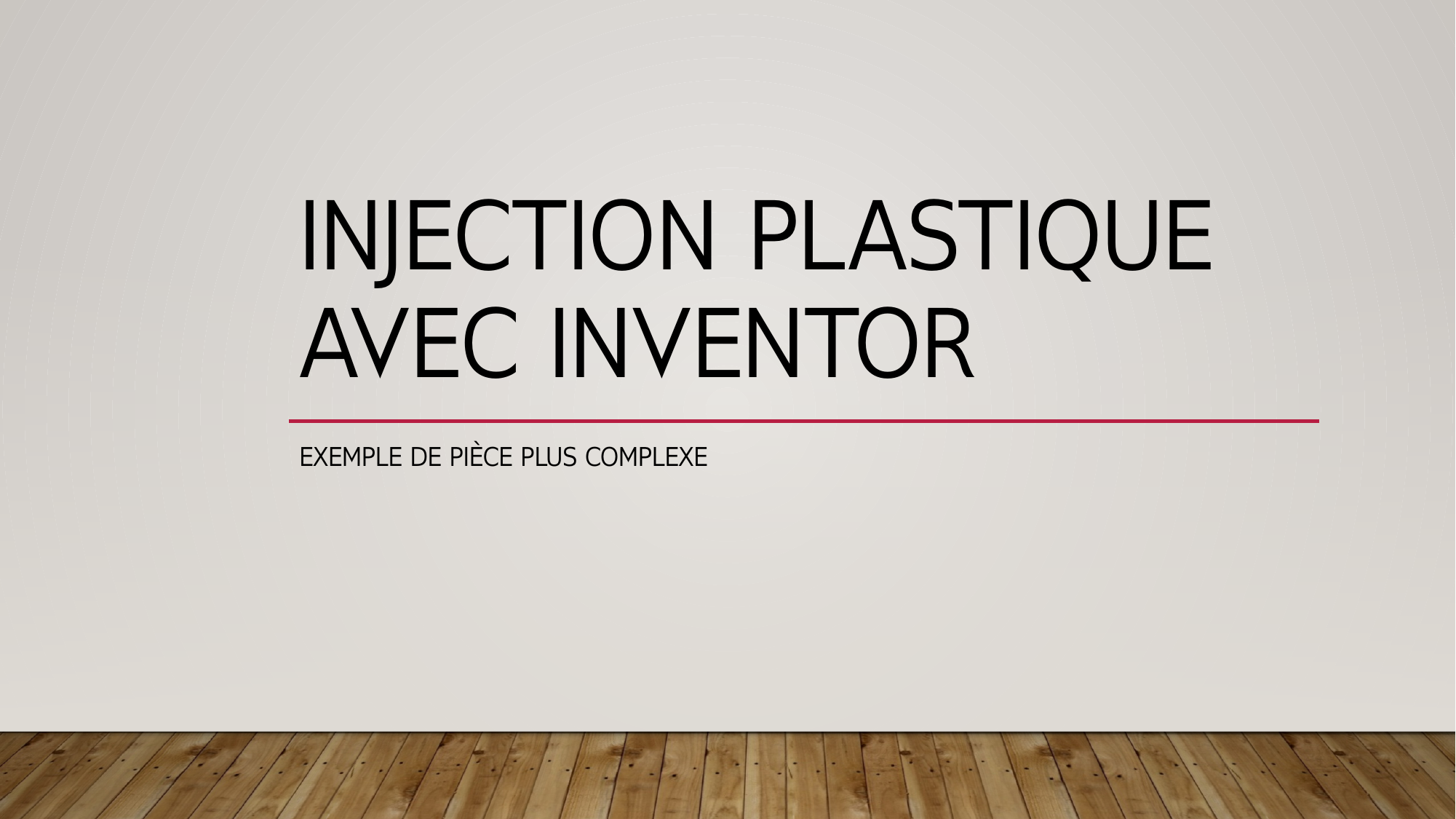

# Injection plastique avec Inventor
Exemple de pièce plus complexe